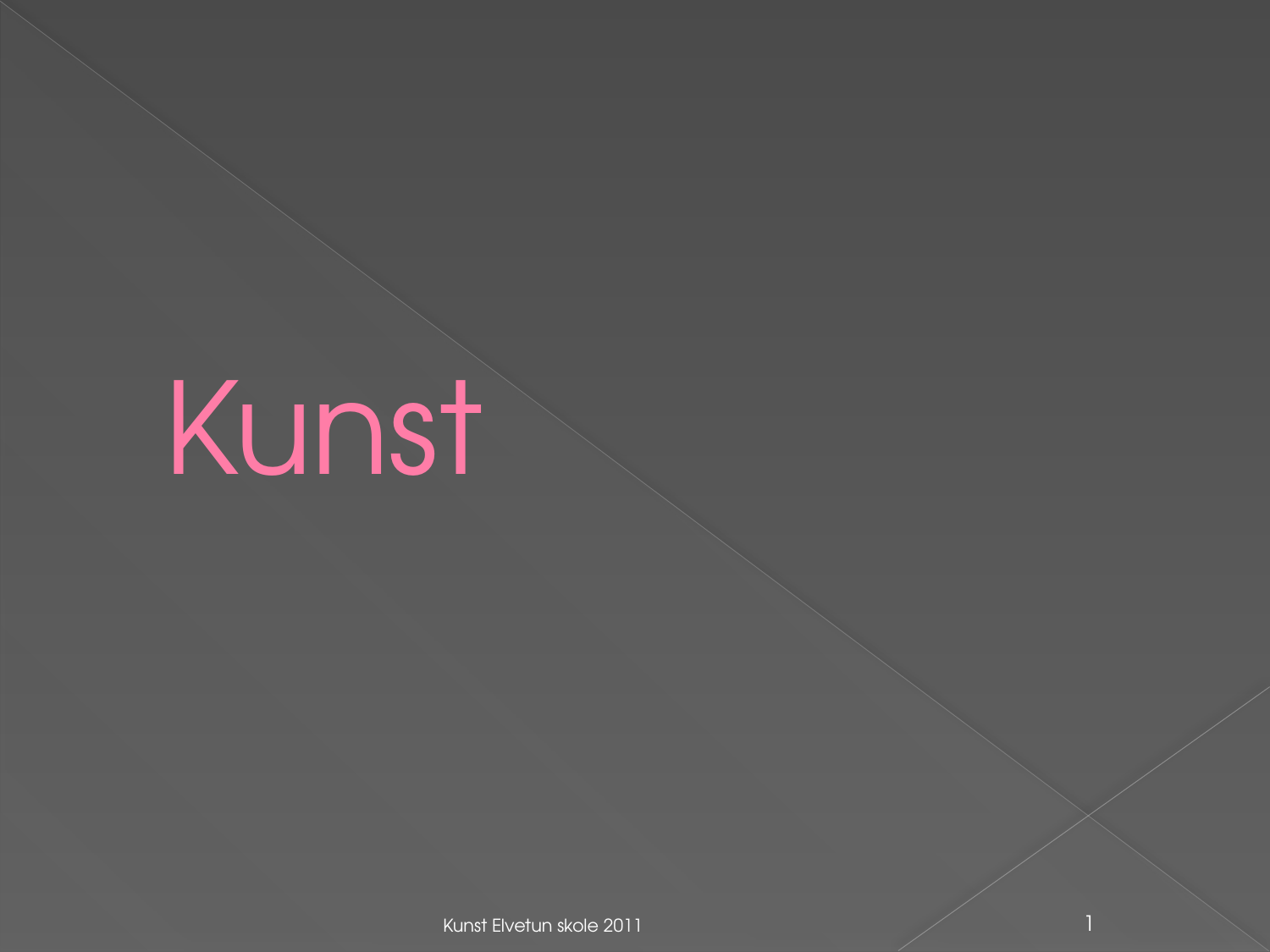

# Kunst
Kunst Elvetun skole 2011
1